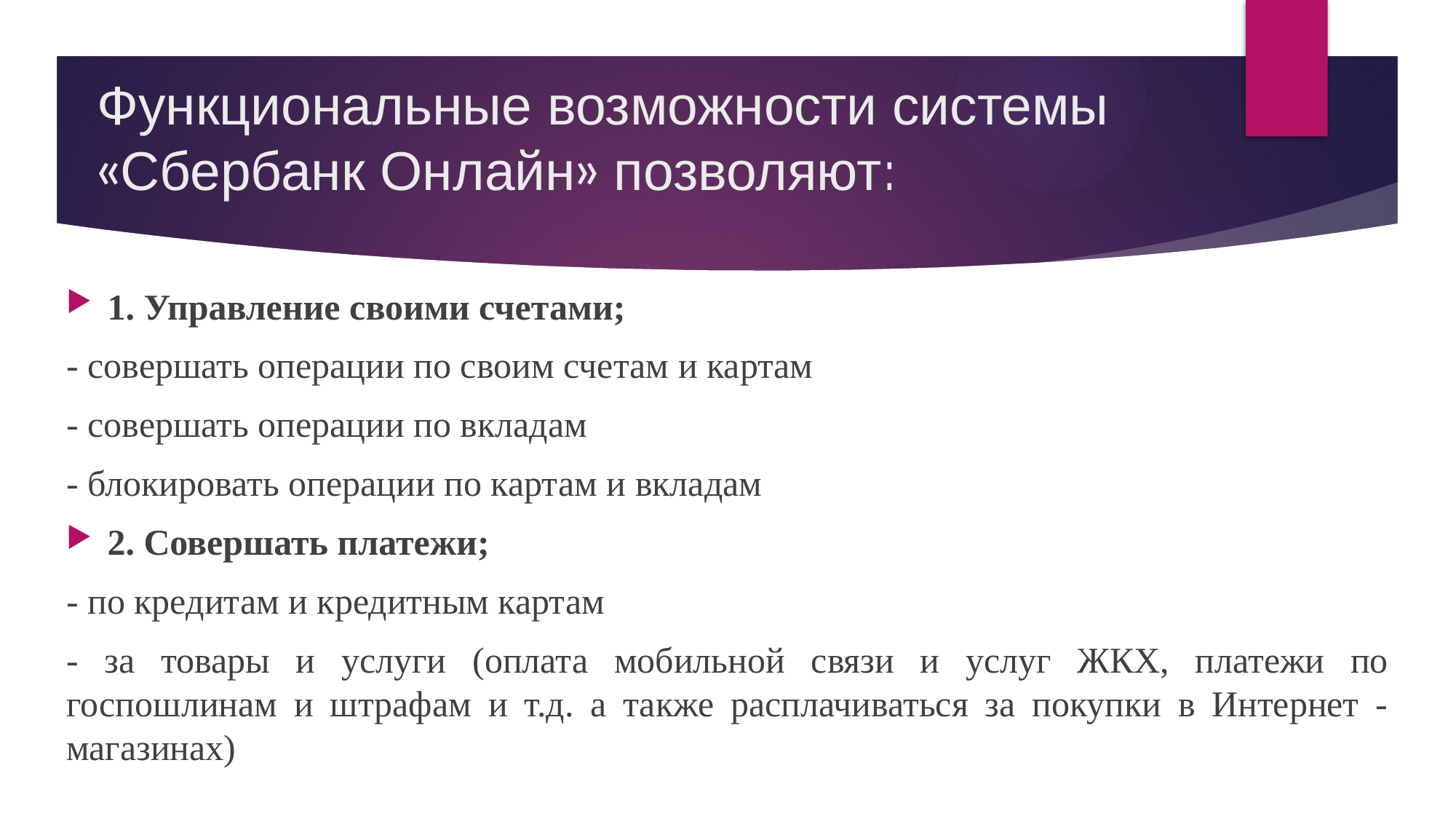

# Функциональные возможности системы «Сбербанк Онлайн» позволяют:
1. Управление своими счетами;
- совершать операции по своим счетам и картам
- совершать операции по вкладам
- блокировать операции по картам и вкладам
2. Совершать платежи;
- по кредитам и кредитным картам
- за товары и услуги (оплата мобильной связи и услуг ЖКХ, платежи по госпошлинам и штрафам и т.д. а также расплачиваться за покупки в Интернет - магазинах)